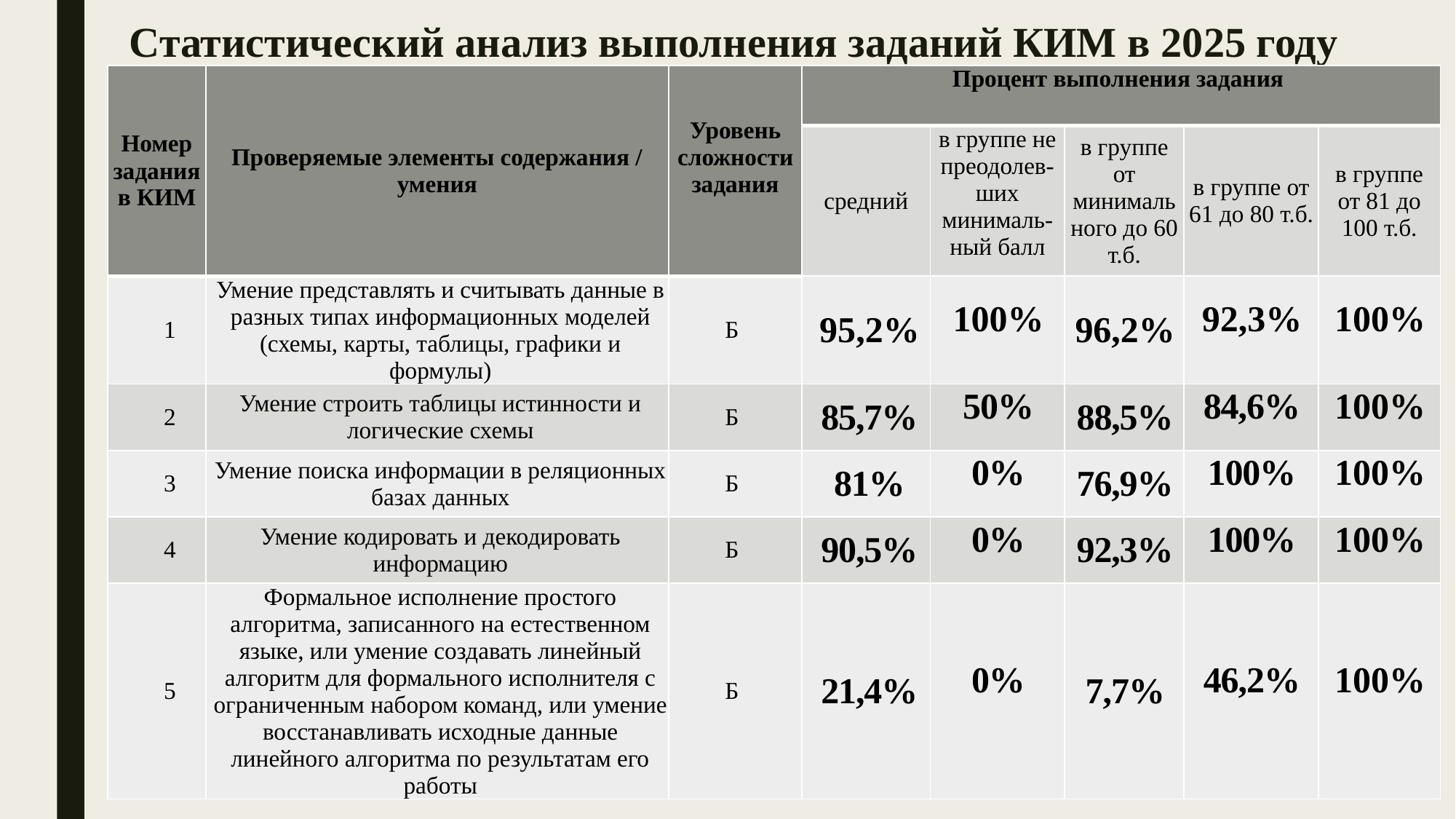

# Статистический анализ выполнения заданий КИМ в 2025 году
| Номер задания в КИМ | Проверяемые элементы содержания / умения | Уровень сложности задания | Процент выполнения задания |  |  |  |  |
| --- | --- | --- | --- | --- | --- | --- | --- |
|  |  |  | средний | в группе не преодолев-ших минималь-ный балл | в группе от минимального до 60 т.б. | в группе от 61 до 80 т.б. | в группе от 81 до 100 т.б. |
| 1 | Умение представлять и считывать данные в разных типах информационных моделей (схемы, карты, таблицы, графики и формулы) | Б | 95,2% | 100% | 96,2% | 92,3% | 100% |
| 2 | Умение строить таблицы истинности и логические схемы | Б | 85,7% | 50% | 88,5% | 84,6% | 100% |
| 3 | Умение поиска информации в реляционных базах данных | Б | 81% | 0% | 76,9% | 100% | 100% |
| 4 | Умение кодировать и декодировать информацию | Б | 90,5% | 0% | 92,3% | 100% | 100% |
| 5 | Формальное исполнение простого алгоритма, записанного на естественном языке, или умение создавать линейный алгоритм для формального исполнителя с ограниченным набором команд, или умение восстанавливать исходные данные линейного алгоритма по результатам его работы | Б | 21,4% | 0% | 7,7% | 46,2% | 100% |